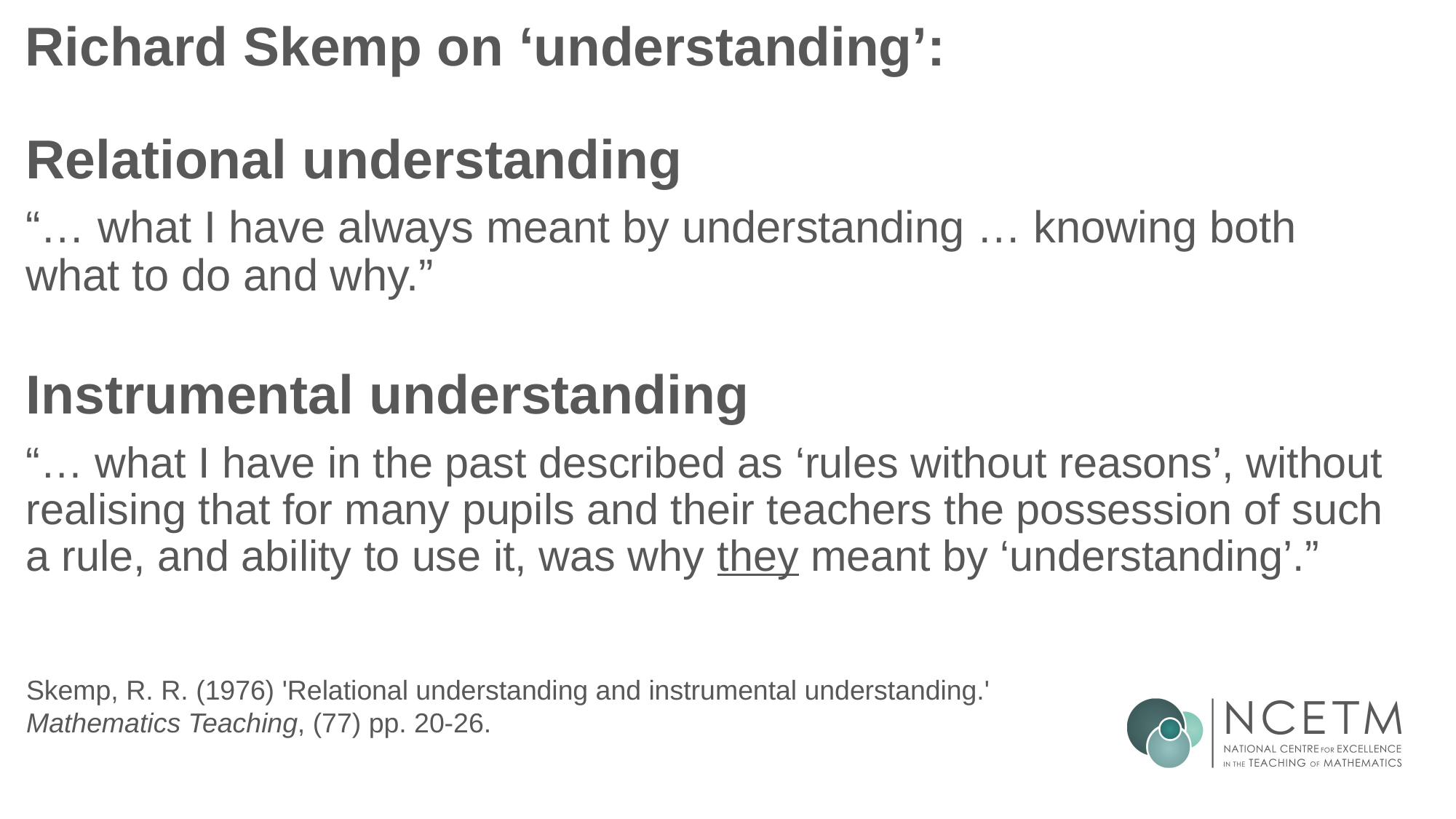

# Richard Skemp on ‘understanding’:
Relational understanding
“… what I have always meant by understanding … knowing both what to do and why.”

Instrumental understanding
“… what I have in the past described as ‘rules without reasons’, without realising that for many pupils and their teachers the possession of such a rule, and ability to use it, was why they meant by ‘understanding’.”
Skemp, R. R. (1976) 'Relational understanding and instrumental understanding.' Mathematics Teaching, (77) pp. 20-26.